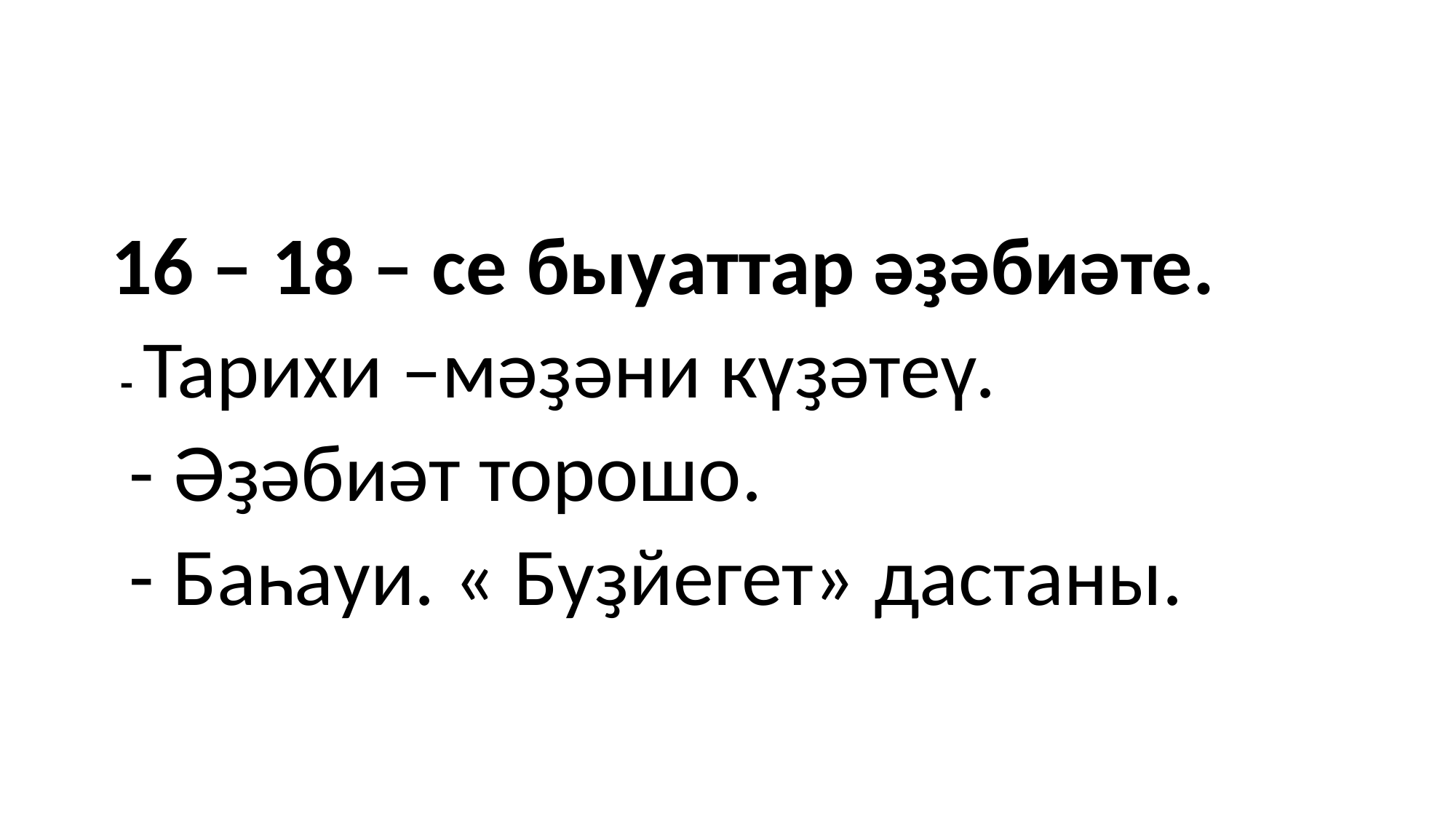

#
16 – 18 – се быуаттар әҙәбиәте.
 - Тарихи –мәҙәни күҙәтеү.
 - Әҙәбиәт торошо.
 - Баһауи. « Буҙйегет» дастаны.